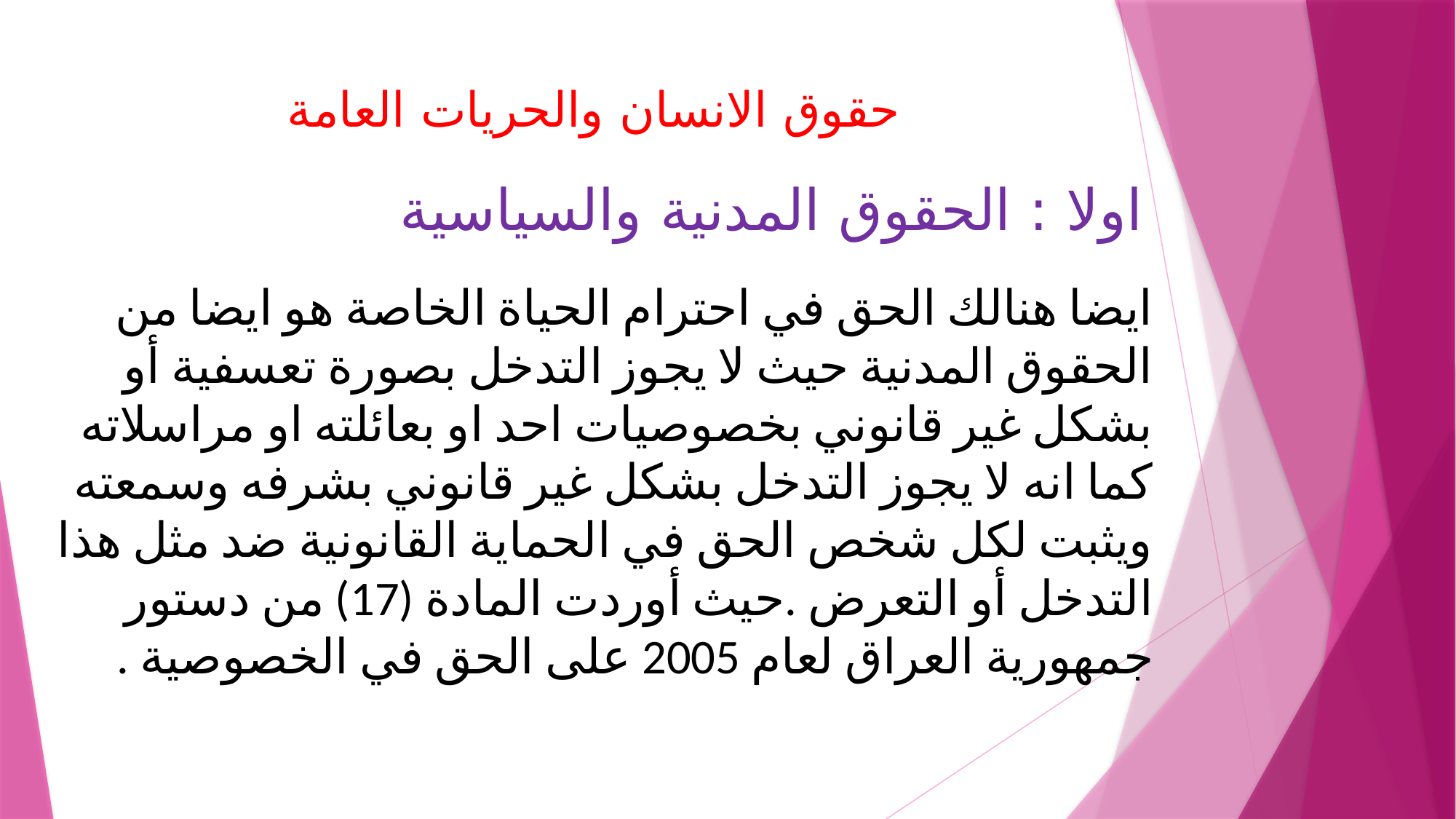

# حقوق الانسان والحريات العامة
اولا : الحقوق المدنية والسياسية

ايضا هنالك الحق في احترام الحياة الخاصة هو ايضا من الحقوق المدنية حيث لا يجوز التدخل بصورة تعسفية أو بشكل غير قانوني بخصوصيات احد او بعائلته او مراسلاته كما انه لا يجوز التدخل بشكل غير قانوني بشرفه وسمعته ويثبت لكل شخص الحق في الحماية القانونية ضد مثل هذا التدخل أو التعرض .حيث أوردت المادة (17) من دستور جمهورية العراق لعام 2005 على الحق في الخصوصية .